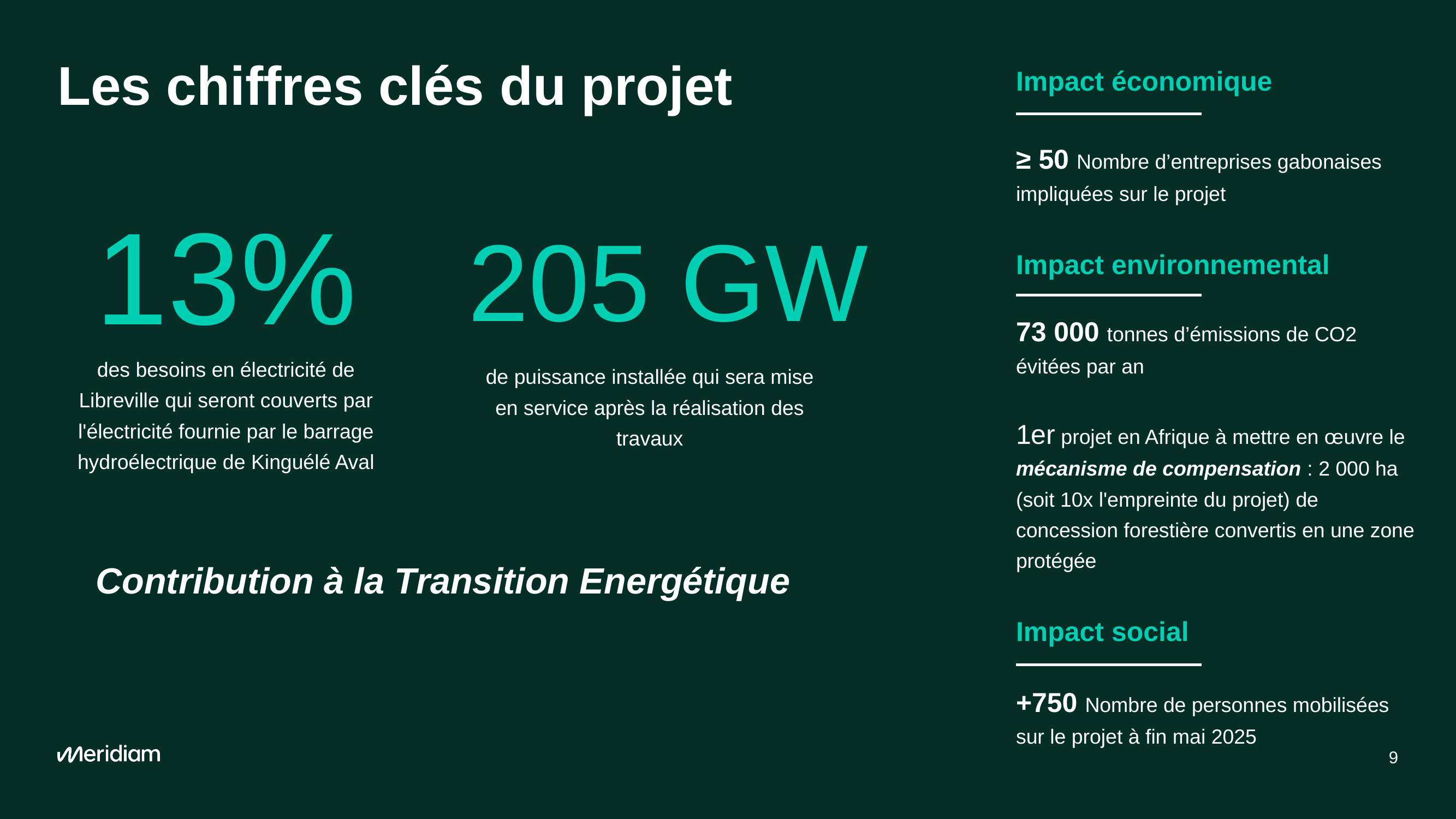

Impact économique
# Les chiffres clés du projet
≥ 50 Nombre d’entreprises gabonaises impliquées sur le projet
Impact environnemental
13%
des besoins en électricité de Libreville qui seront couverts par l'électricité fournie par le barrage hydroélectrique de Kinguélé Aval

205 GW
73 000 tonnes d’émissions de CO2 évitées par an

1er projet en Afrique à mettre en œuvre le mécanisme de compensation : 2 000 ha (soit 10x l'empreinte du projet) de concession forestière convertis en une zone protégée
de puissance installée qui sera mise en service après la réalisation des travaux
Contribution à la Transition Energétique
Impact social
+750 Nombre de personnes mobilisées sur le projet à fin mai 2025
9